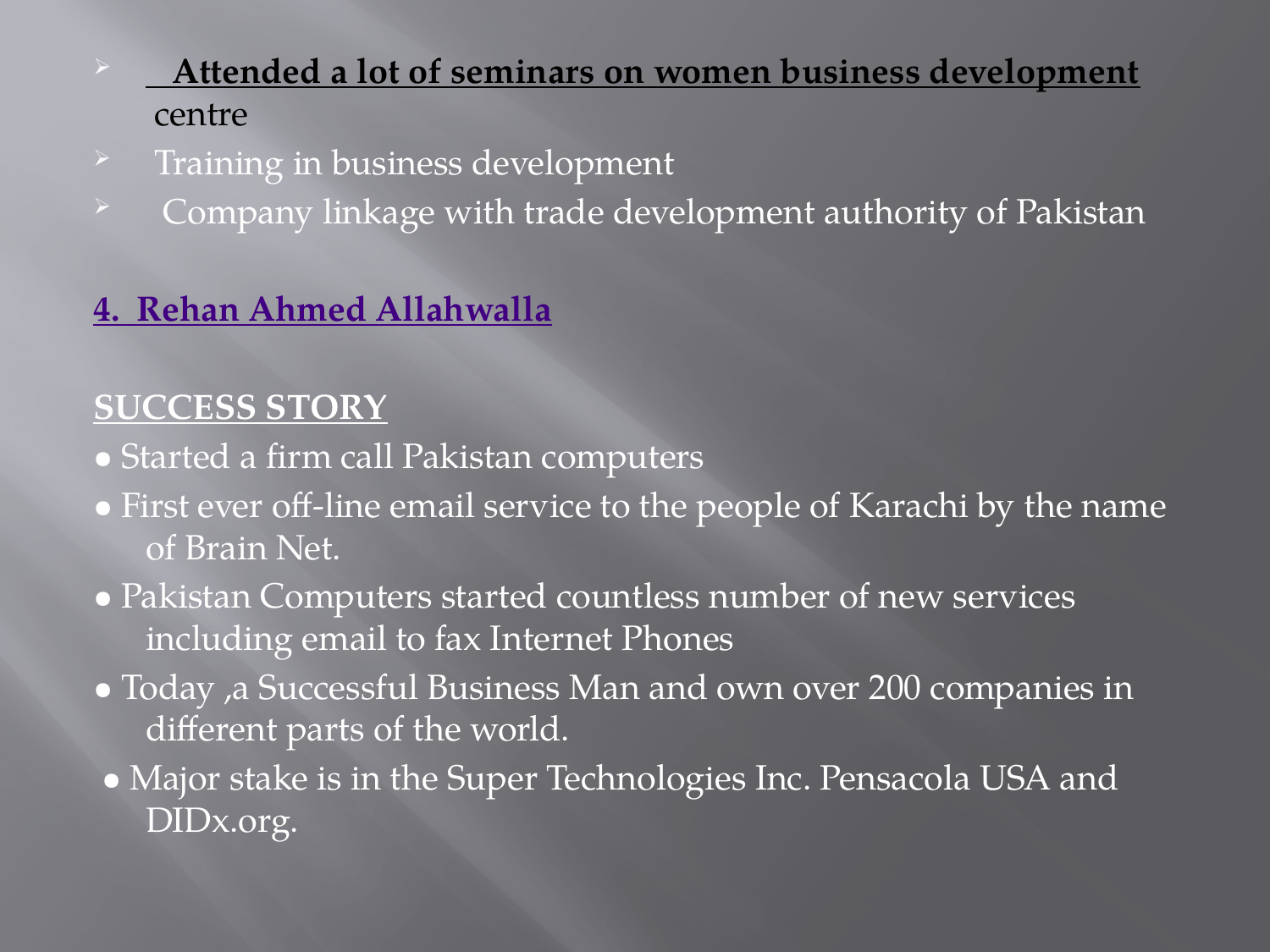

#
   Attended a lot of seminars on women business development centre
 Training in business development
  Company linkage with trade development authority of Pakistan

4.  Rehan Ahmed Allahwalla

SUCCESS STORY
• Started a firm call Pakistan computers
• First ever off-line email service to the people of Karachi by the name of Brain Net.
• Pakistan Computers started countless number of new services including email to fax Internet Phones
• Today ,a Successful Business Man and own over 200 companies in different parts of the world.
 • Major stake is in the Super Technologies Inc. Pensacola USA and DIDx.org.